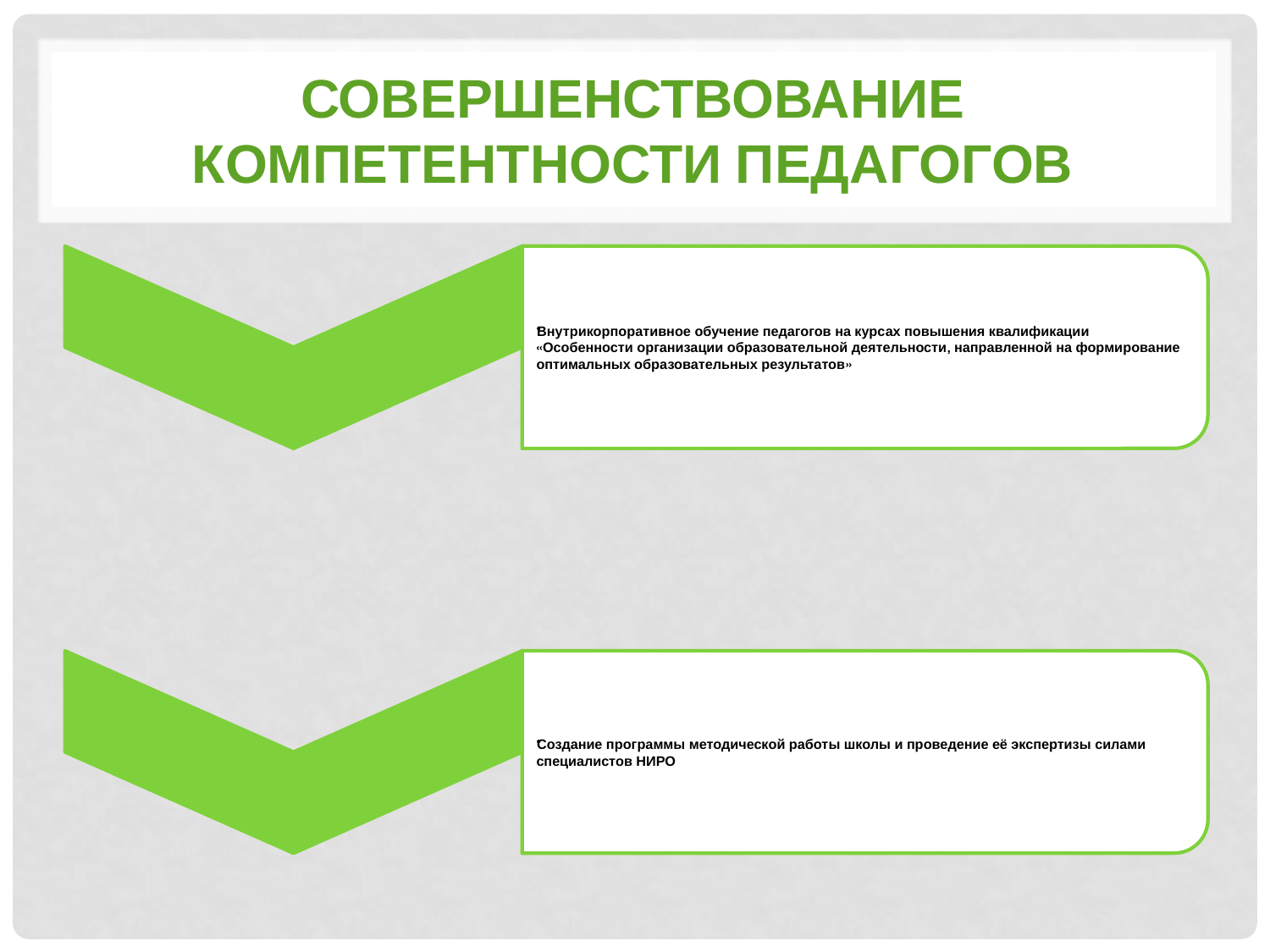

# Совершенствование компетентности педагогов
Внутрикорпоративное обучение педагогов на курсах повышения квалификации «Особенности организации образовательной деятельности, направленной на формирование оптимальных образовательных результатов»
Создание программы методической работы школы и проведение её экспертизы силами специалистов НИРО